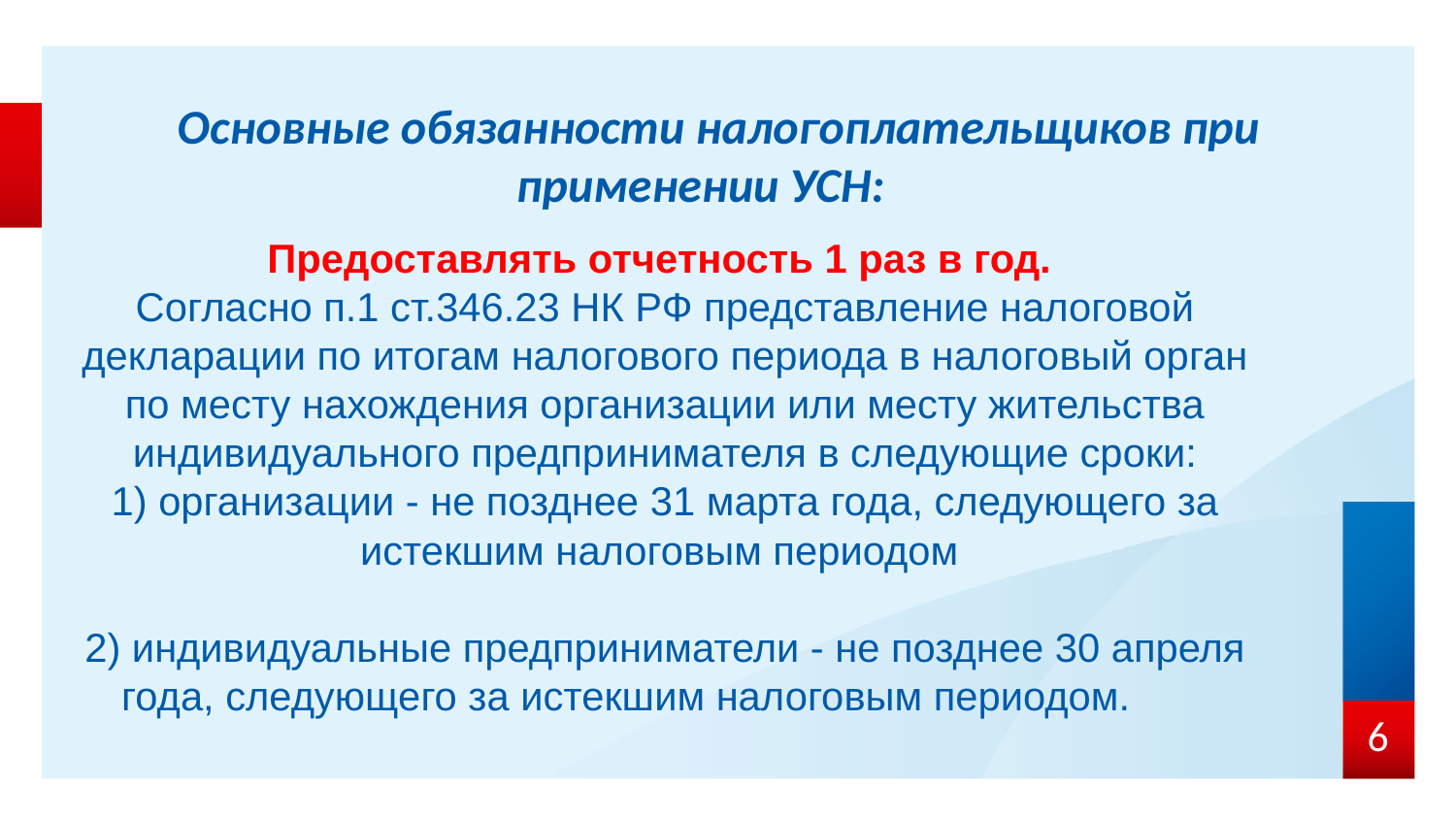

Основные обязанности налогоплательщиков при применении УСН:
Предоставлять отчетность 1 раз в год.
Согласно п.1 ст.346.23 НК РФ представление налоговой декларации по итогам налогового периода в налоговый орган по месту нахождения организации или месту жительства индивидуального предпринимателя в следующие сроки:
1) организации - не позднее 31 марта года, следующего за истекшим налоговым периодом

2) индивидуальные предприниматели - не позднее 30 апреля года, следующего за истекшим налоговым периодом.

6